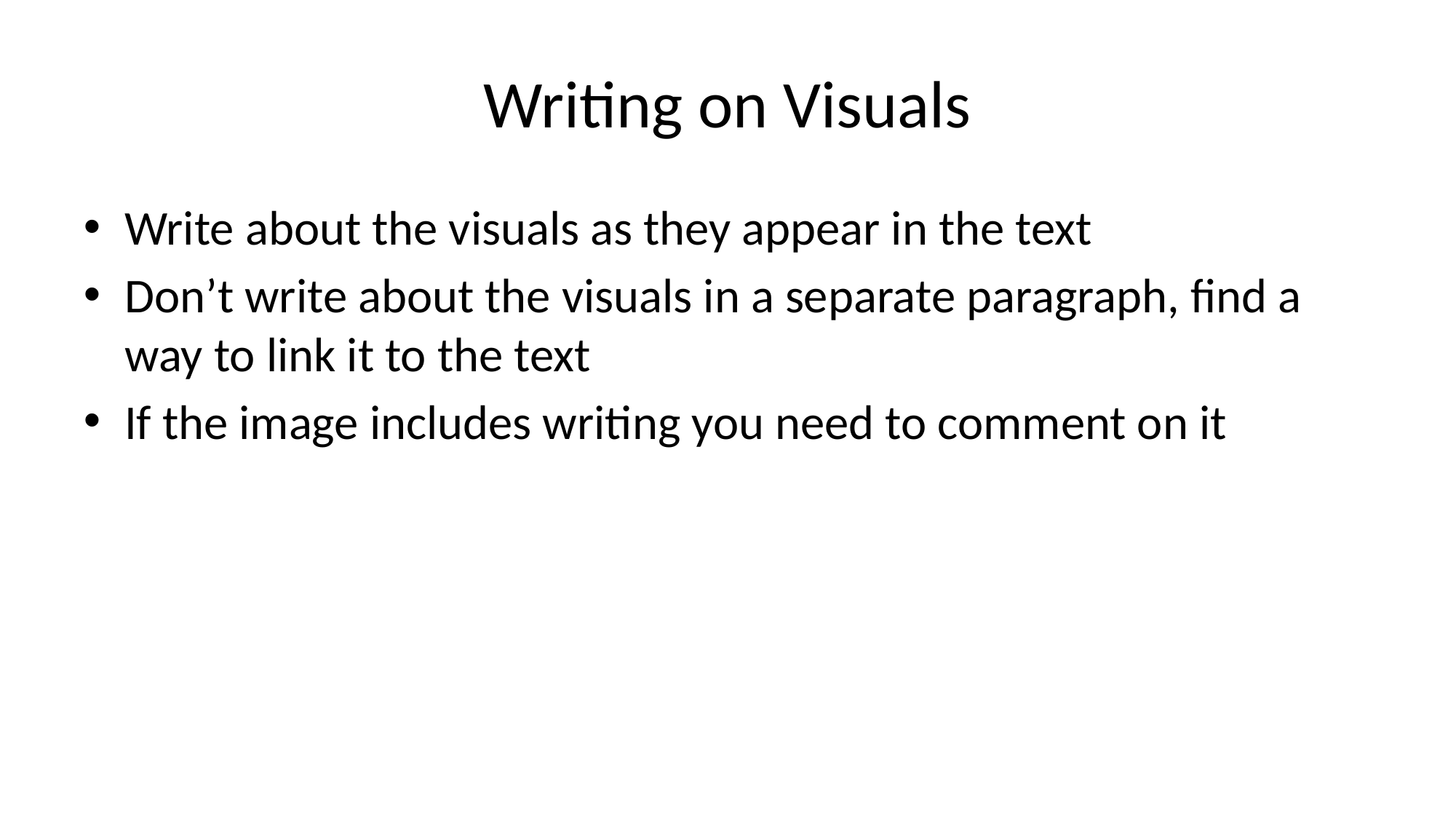

# Writing on Visuals
Write about the visuals as they appear in the text
Don’t write about the visuals in a separate paragraph, find a way to link it to the text
If the image includes writing you need to comment on it